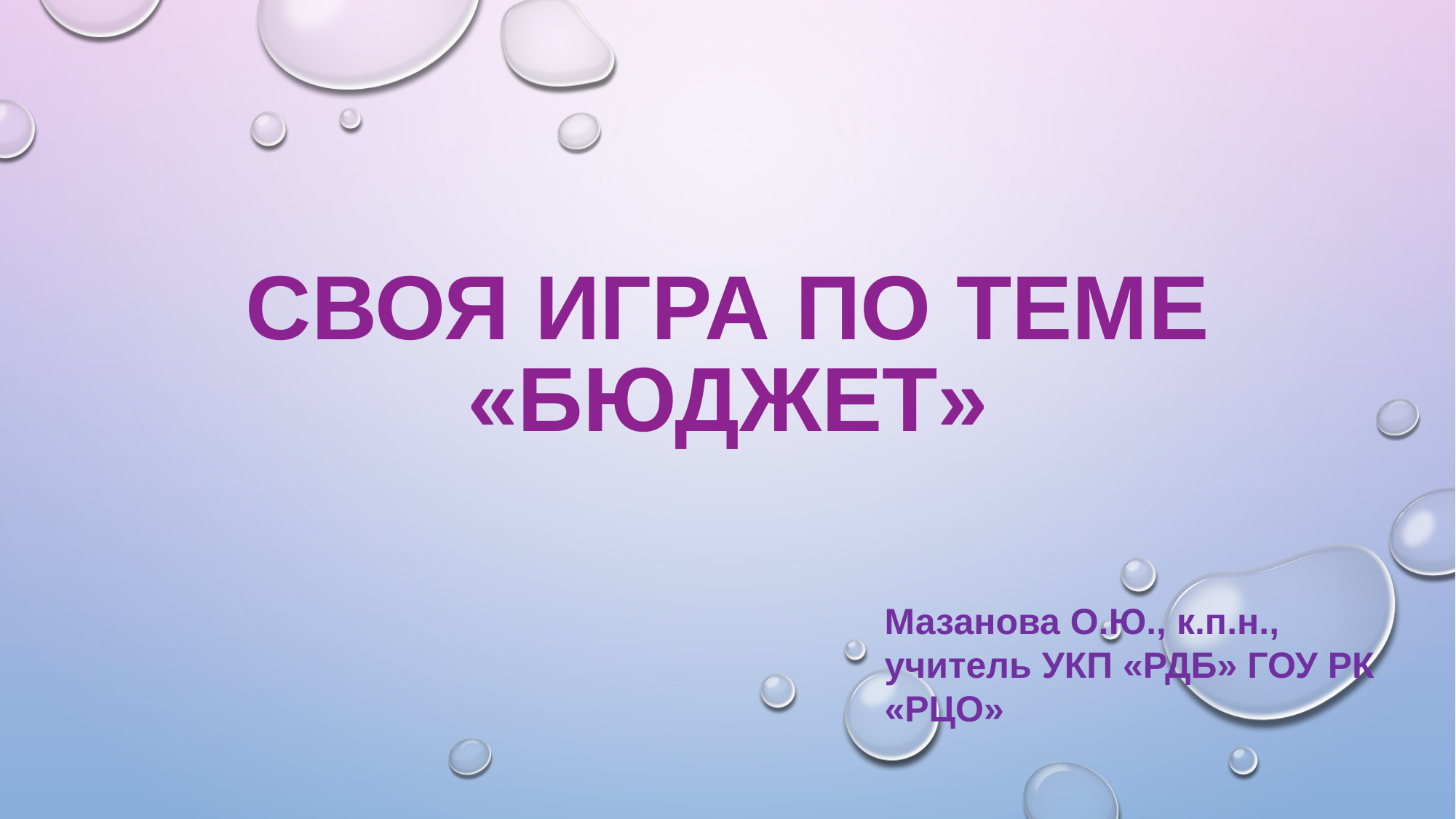

# Своя игра по теме «Бюджет»
Мазанова О.Ю., к.п.н., учитель УКП «РДБ» ГОУ РК «РЦО»